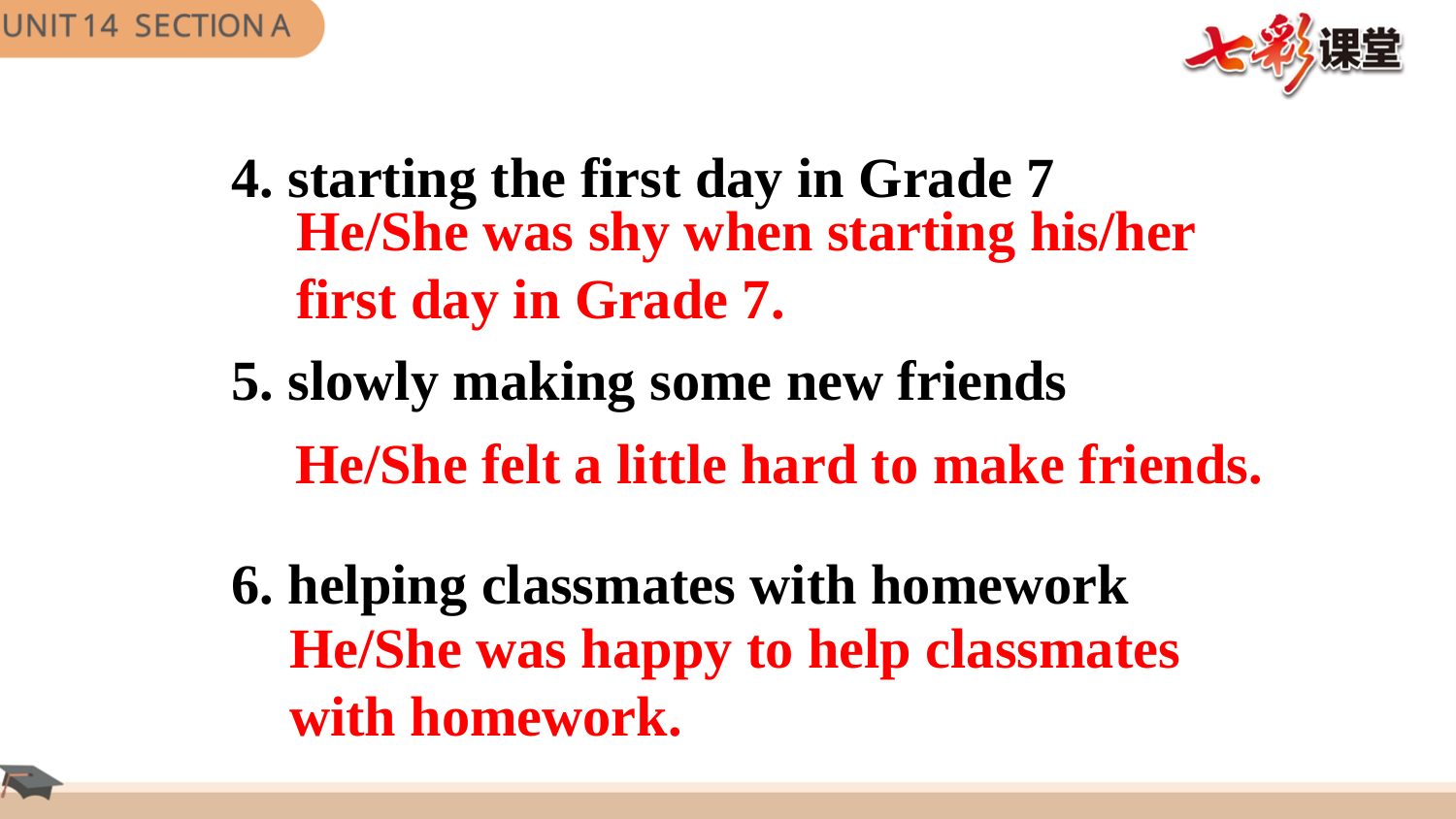

4. starting the first day in Grade 7

5. slowly making some new friends

6. helping classmates with homework
He/She was shy when starting his/her first day in Grade 7.
He/She felt a little hard to make friends.
He/She was happy to help classmates with homework.